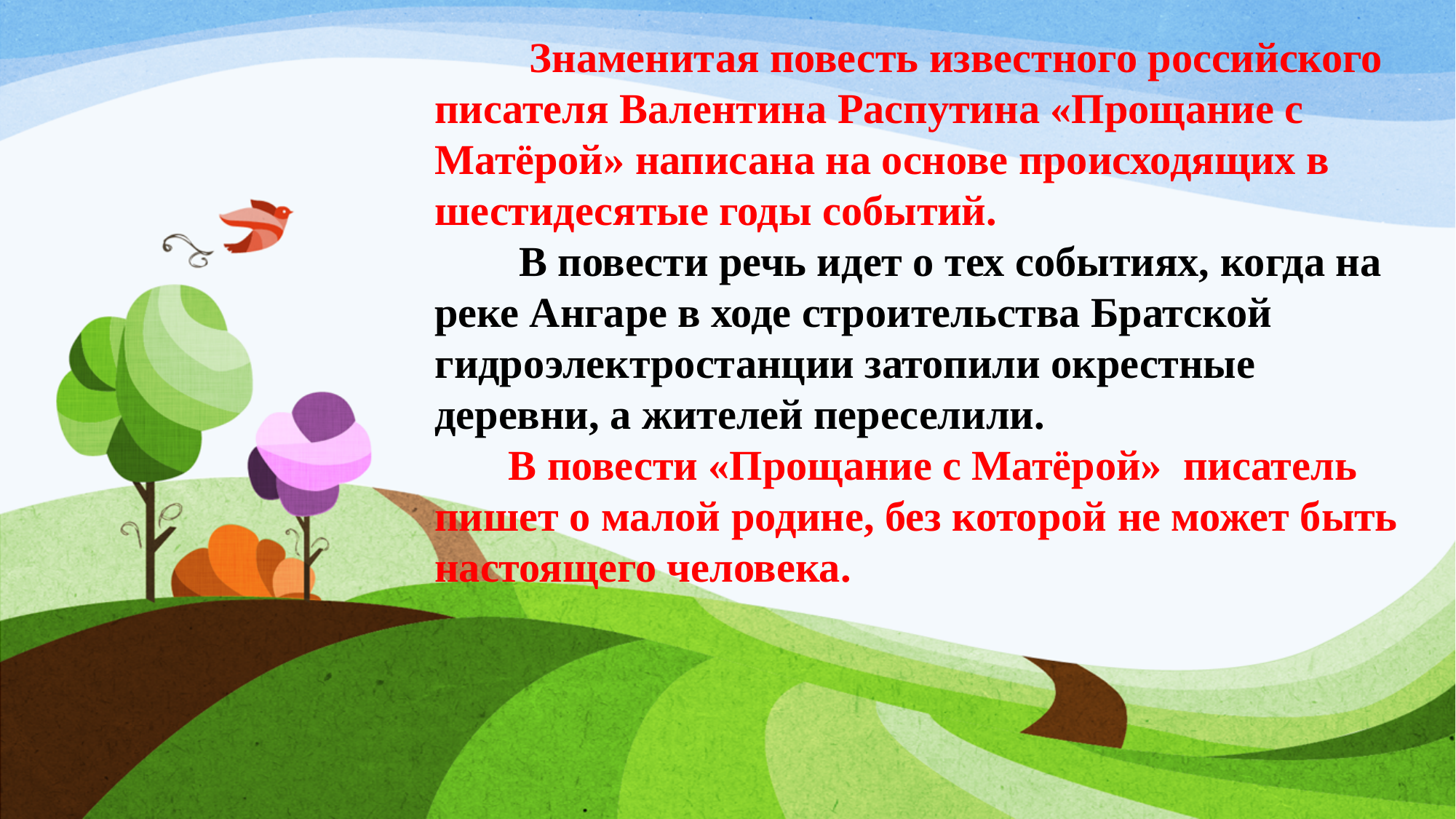

Знаменитая повесть известного российского писателя Валентина Распутина «Прощание с Матёрой» написана на основе происходящих в шестидесятые годы событий.
        В повести речь идет о тех событиях, когда на реке Ангаре в ходе строительства Братской гидроэлектростанции затопили окрестные деревни, а жителей переселили.
       В повести «Прощание с Матёрой»  писатель пишет о малой родине, без которой не может быть настоящего человека.